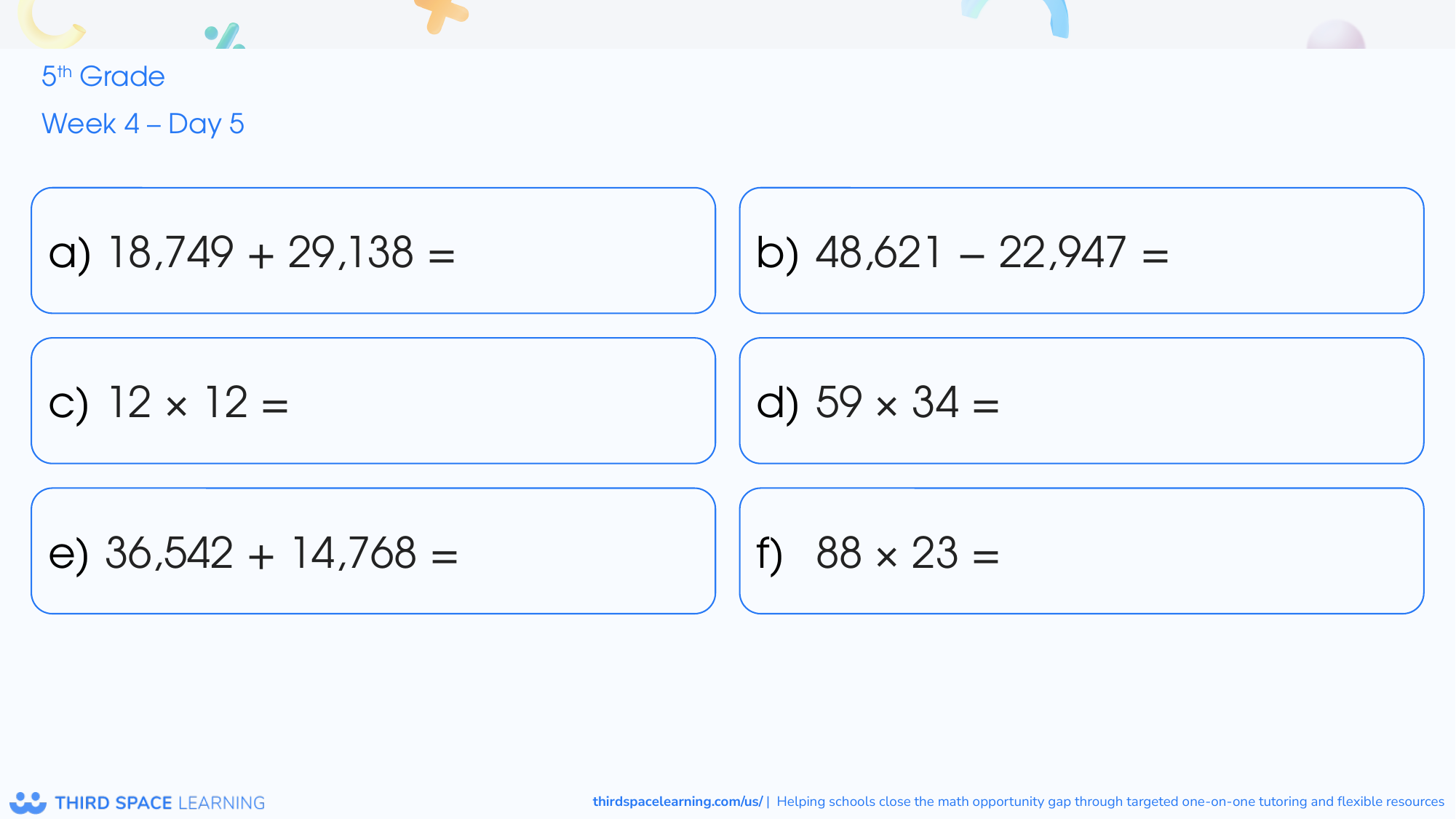

5th Grade
Week 4 – Day 5
18,749 + 29,138 =
48,621 − 22,947 =
12 × 12 =
59 × 34 =
36,542 + 14,768 =
88 × 23 =